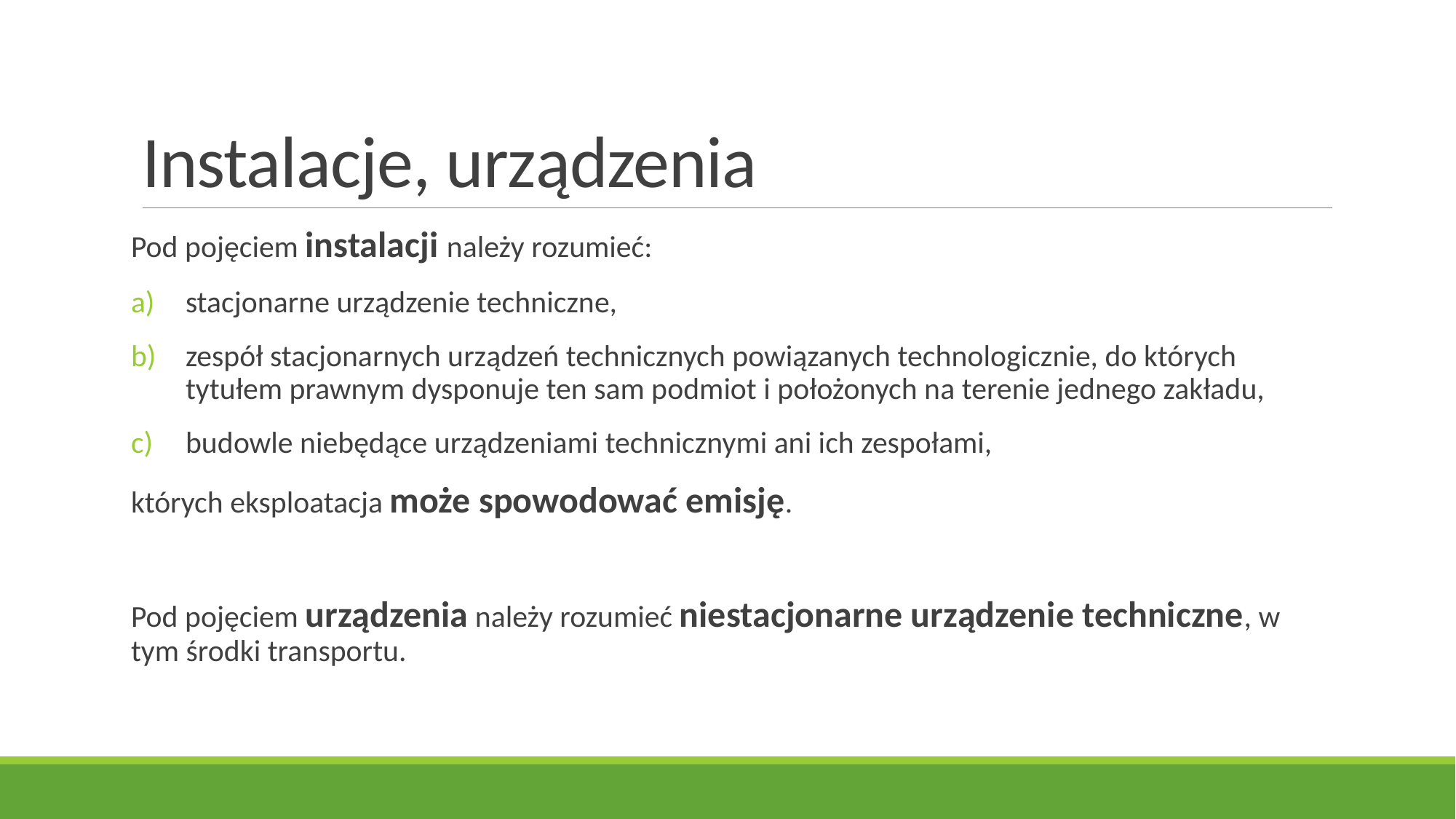

# Instalacje, urządzenia
Pod pojęciem instalacji należy rozumieć:
stacjonarne urządzenie techniczne,
zespół stacjonarnych urządzeń technicznych powiązanych technologicznie, do których tytułem prawnym dysponuje ten sam podmiot i położonych na terenie jednego zakładu,
budowle niebędące urządzeniami technicznymi ani ich zespołami,
których eksploatacja może spowodować emisję.

Pod pojęciem urządzenia należy rozumieć niestacjonarne urządzenie techniczne, w tym środki transportu.